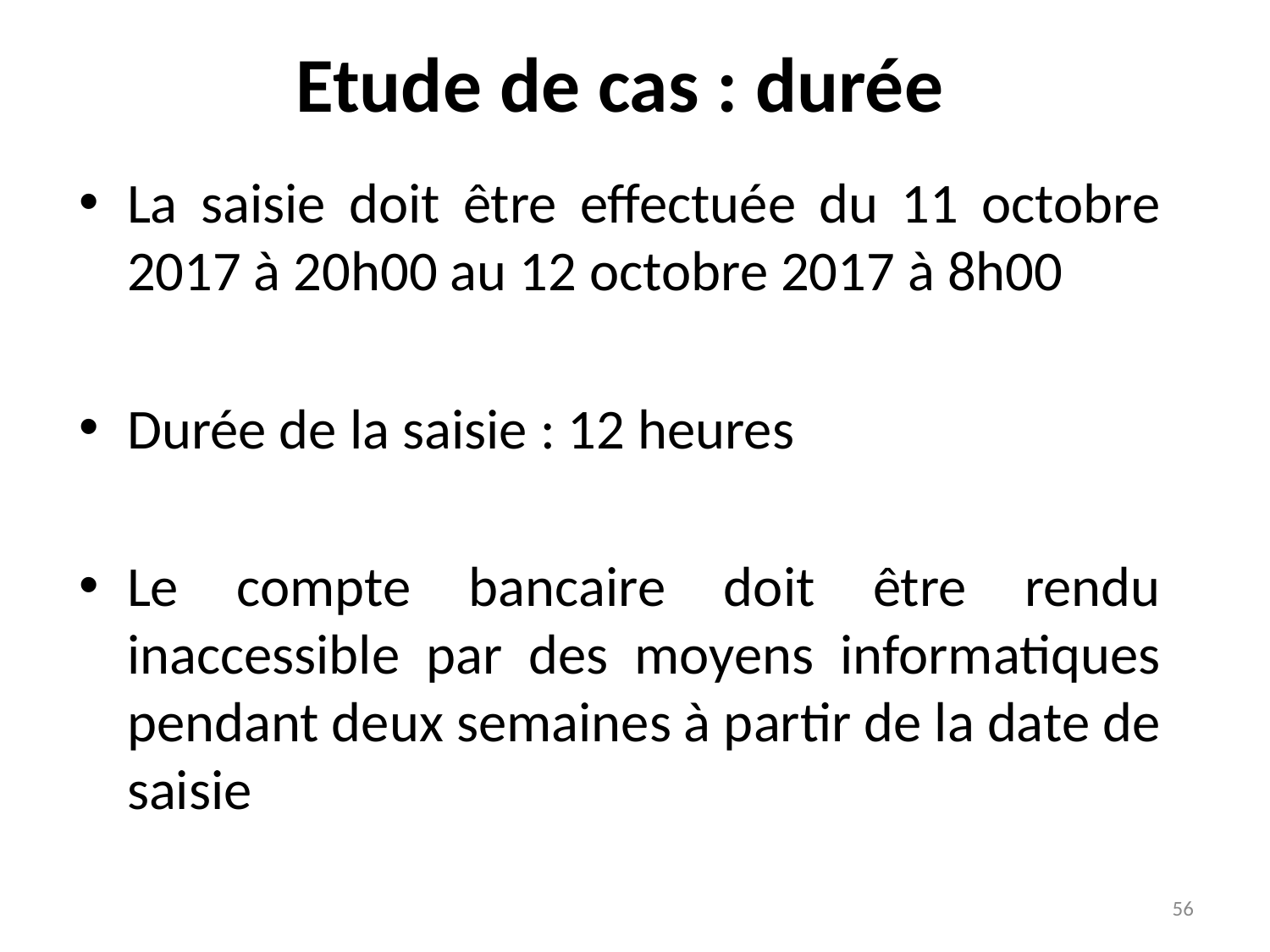

# Etude de cas : durée
La saisie doit être effectuée du 11 octobre 2017 à 20h00 au 12 octobre 2017 à 8h00

Durée de la saisie : 12 heures

Le compte bancaire doit être rendu inaccessible par des moyens informatiques pendant deux semaines à partir de la date de saisie
56